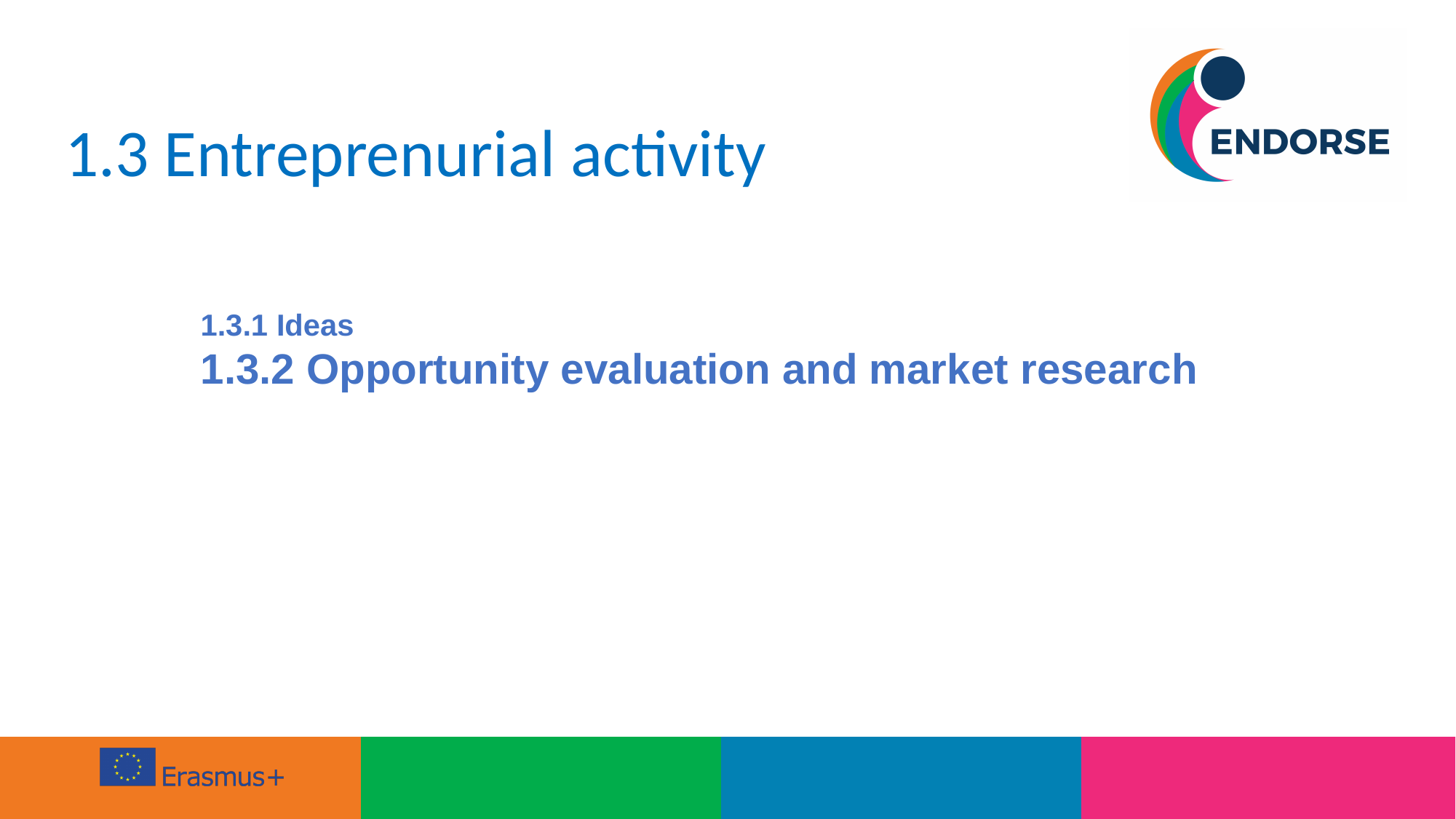

# 1.3 Entreprenurial activity
1.3.1 Ideas
1.3.2 Opportunity evaluation and market research